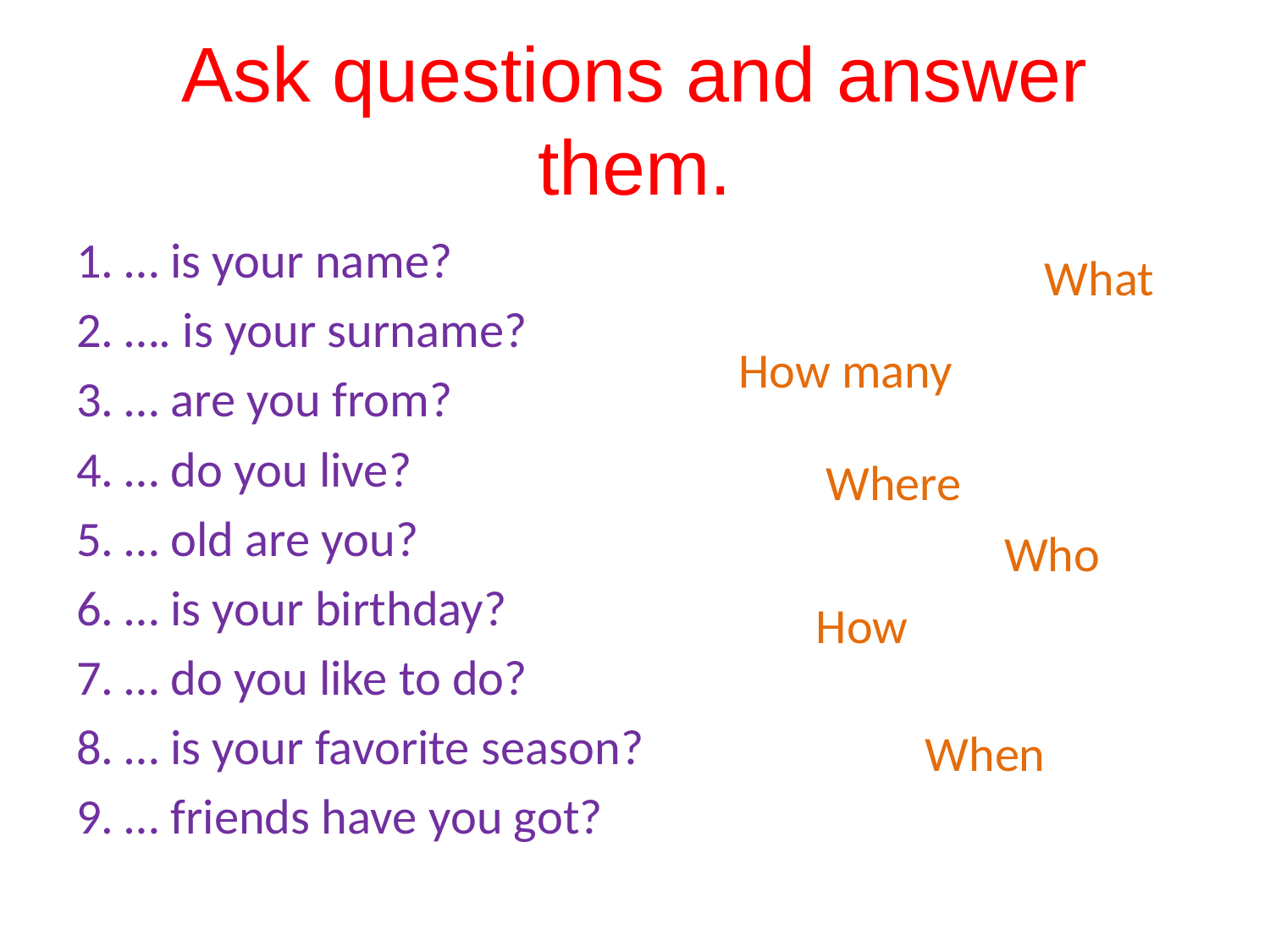

# Ask questions and answer them.
1. … is your name?
2. …. is your surname?
3. … are you from?
4. … do you live?
5. … old are you?
6. … is your birthday?
7. … do you like to do?
8. … is your favorite season?
9. … friends have you got?

What
How many
Where
Who
How
When